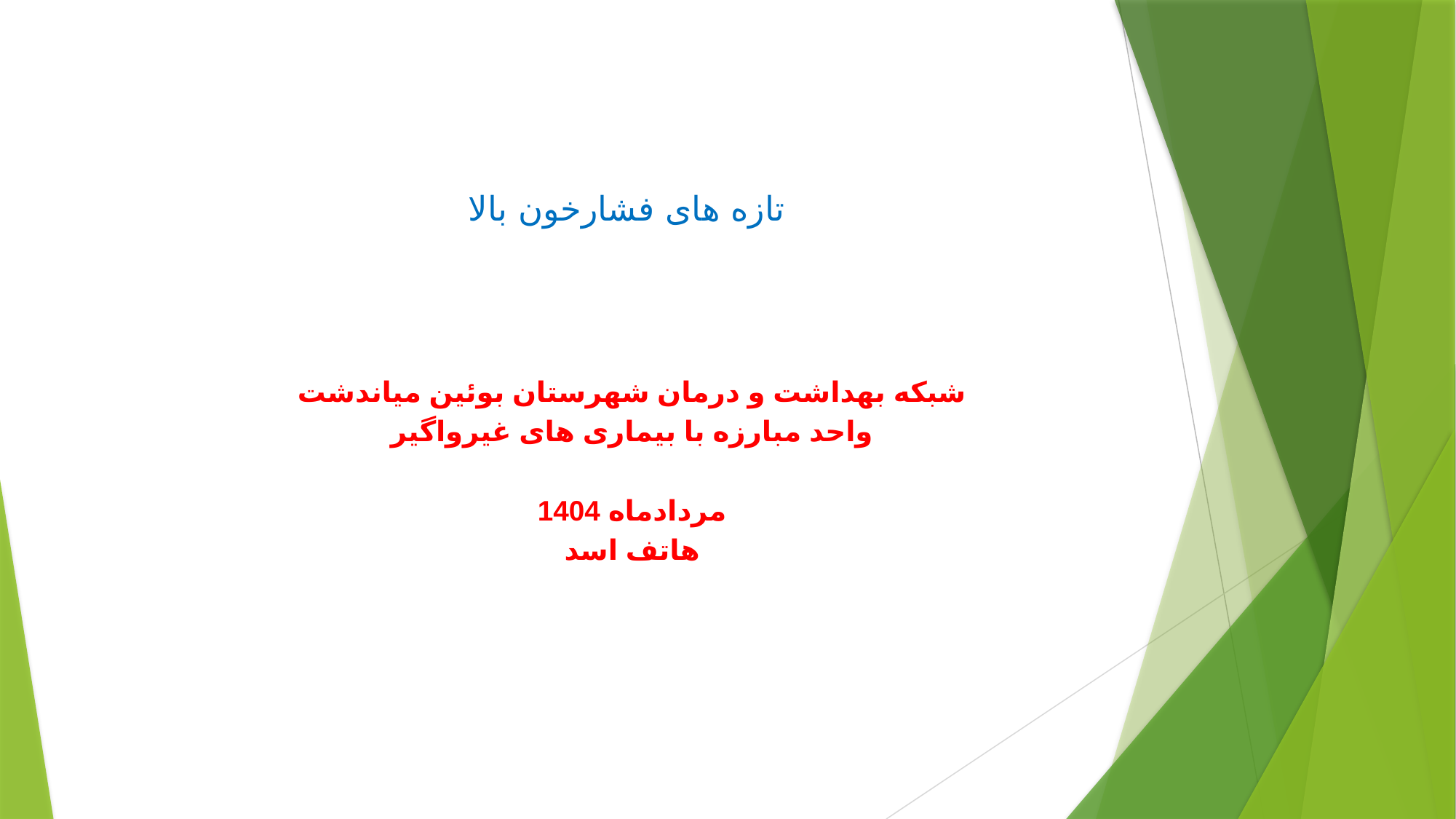

تازه های فشارخون بالا

شبکه بهداشت و درمان شهرستان بوئین میاندشت
واحد مبارزه با بیماری های غیرواگیر

مردادماه 1404
هاتف اسد